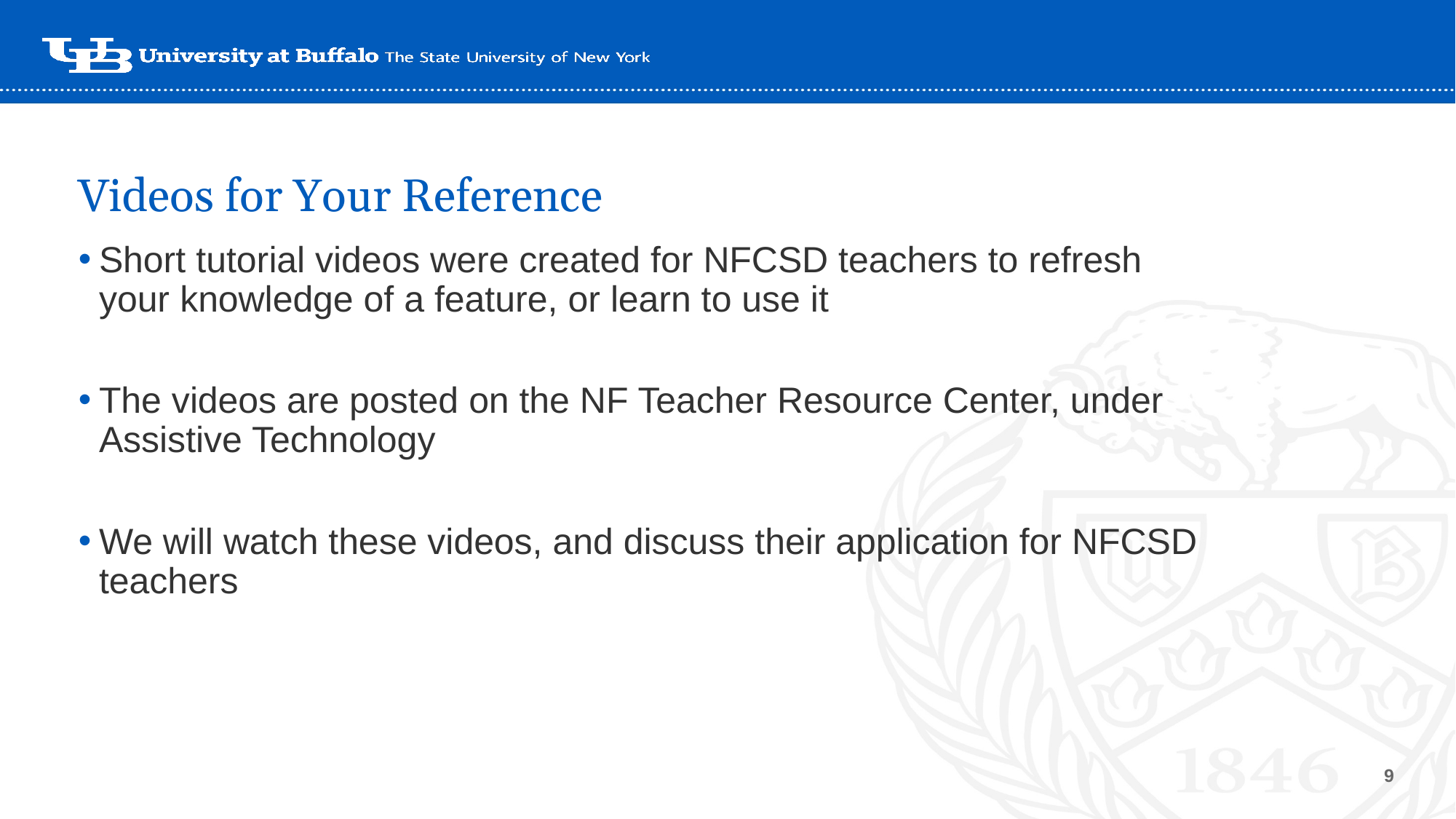

# Videos for Your Reference
Short tutorial videos were created for NFCSD teachers to refresh your knowledge of a feature, or learn to use it

The videos are posted on the NF Teacher Resource Center, under Assistive Technology

We will watch these videos, and discuss their application for NFCSD teachers